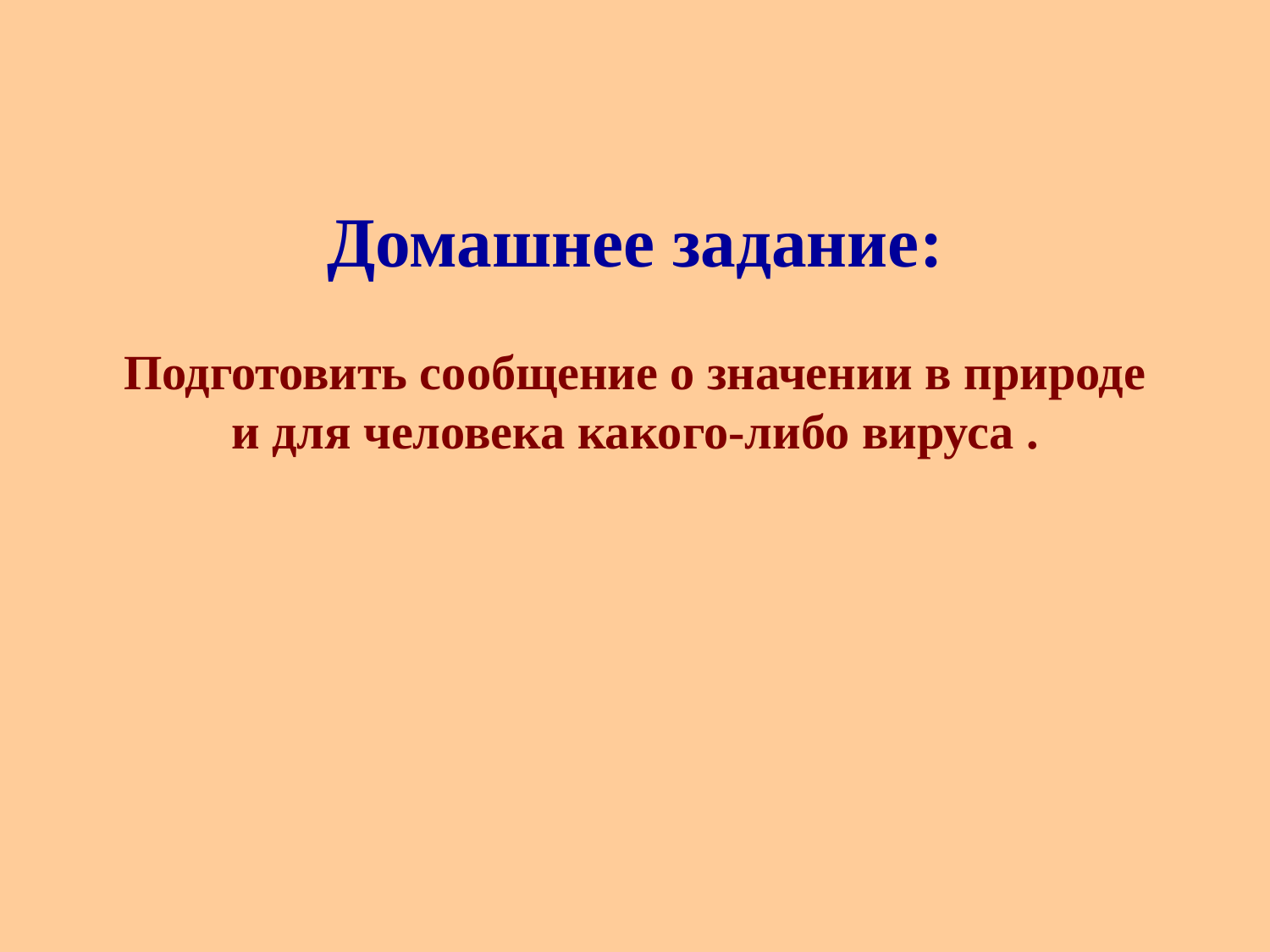

# Домашнее задание: Подготовить сообщение о значении в природе и для человека какого-либо вируса .